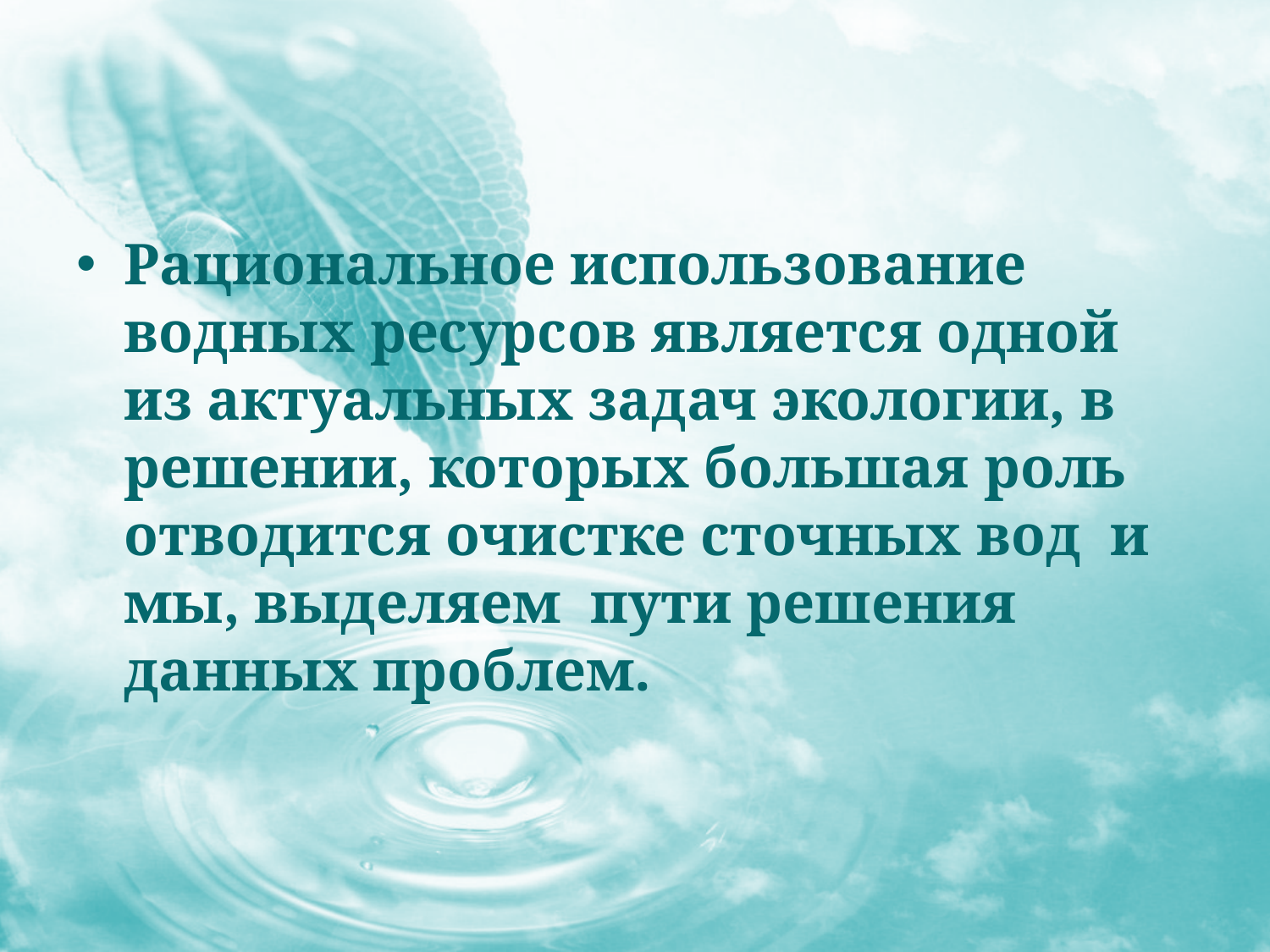

#
Рациональное использование водных ресурсов является одной из актуальных задач экологии, в решении, которых большая роль отводится очистке сточных вод  и мы, выделяем  пути решения данных проблем.